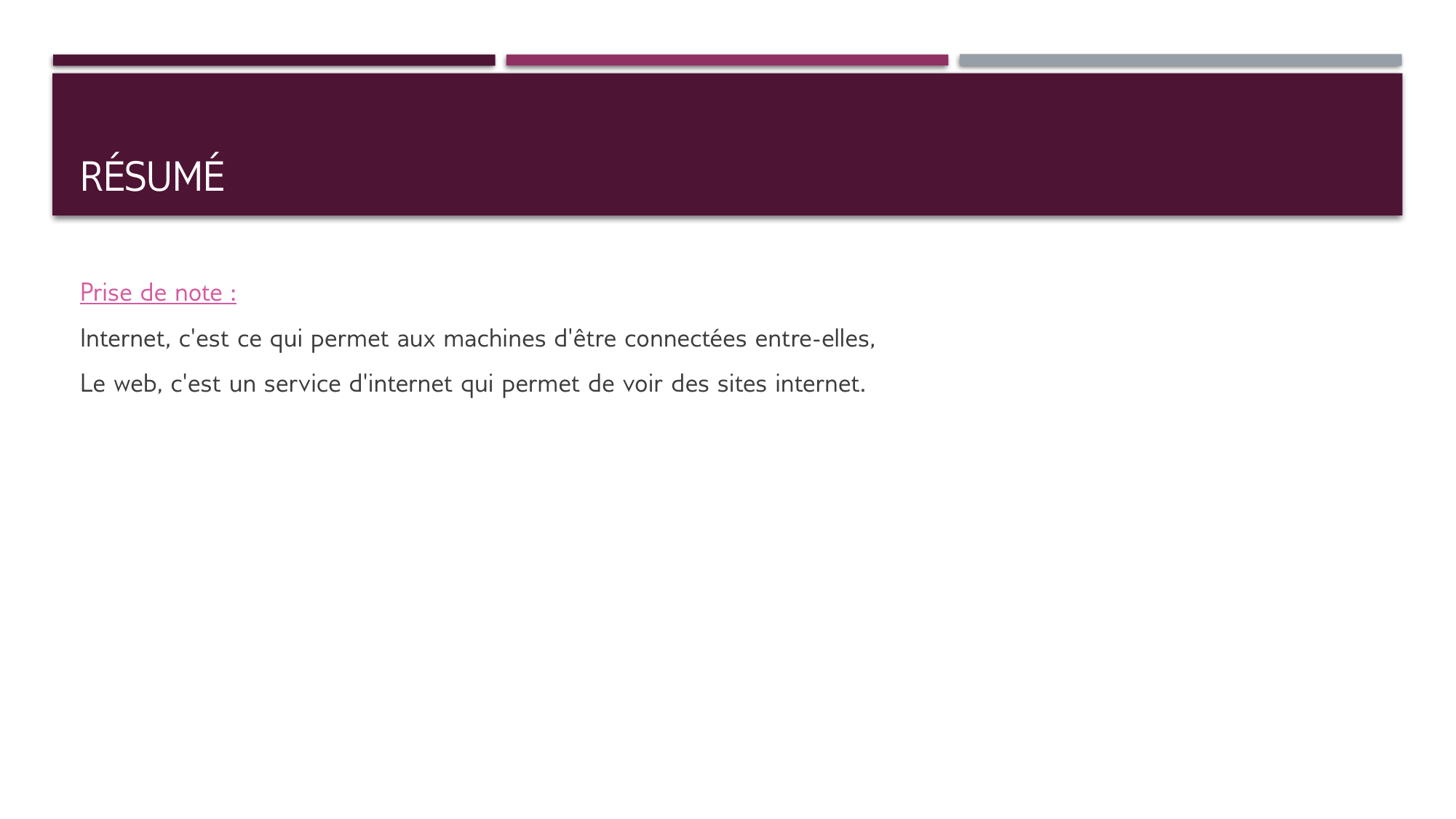

# Résumé
Prise de note :
Internet, c'est ce qui permet aux machines d'être connectées entre-elles,
Le web, c'est un service d'internet qui permet de voir des sites internet.